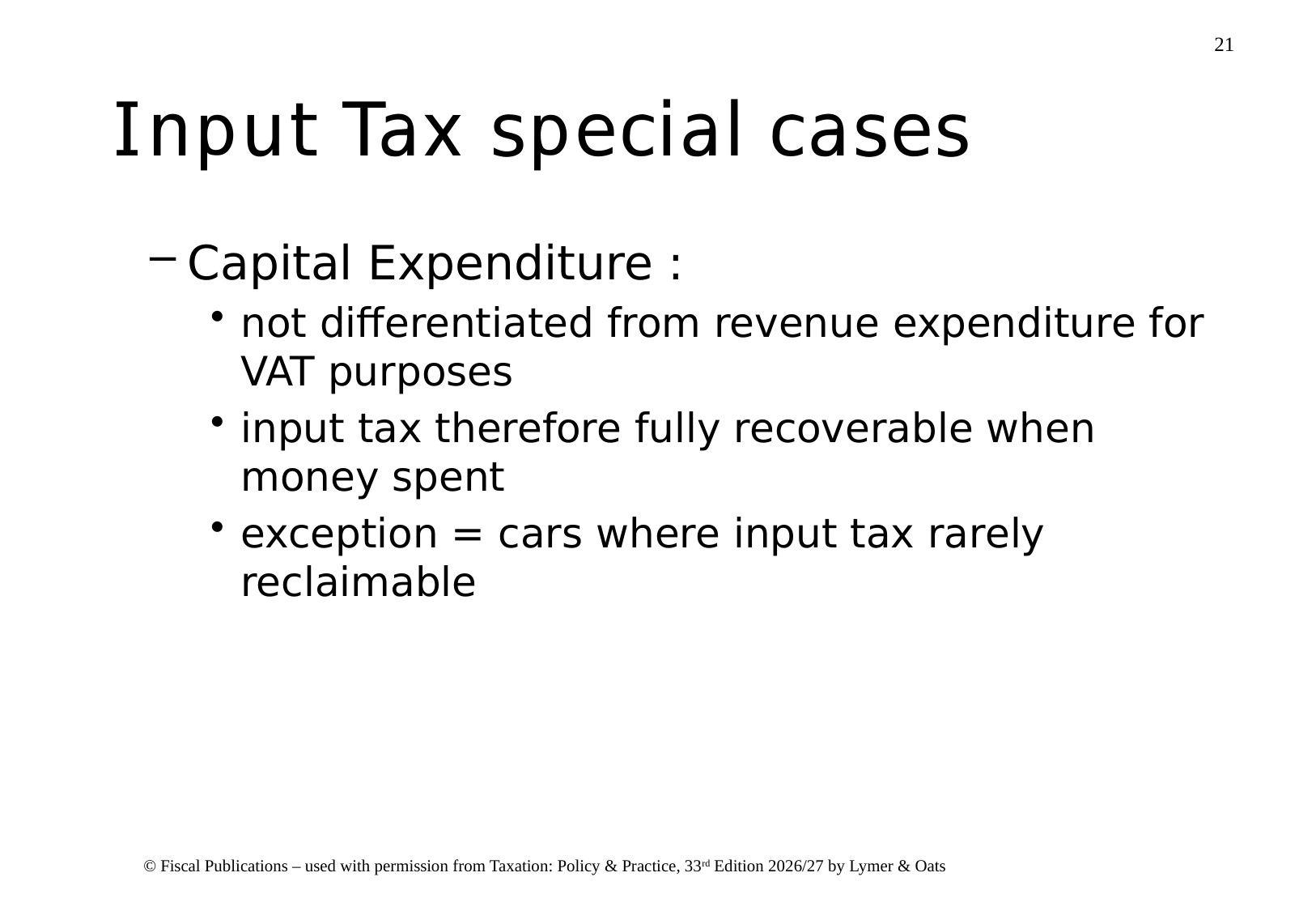

# Input Tax special cases

Capital Expenditure :
not differentiated from revenue expenditure for VAT purposes
input tax therefore fully recoverable when money spent
exception = cars where input tax rarely reclaimable